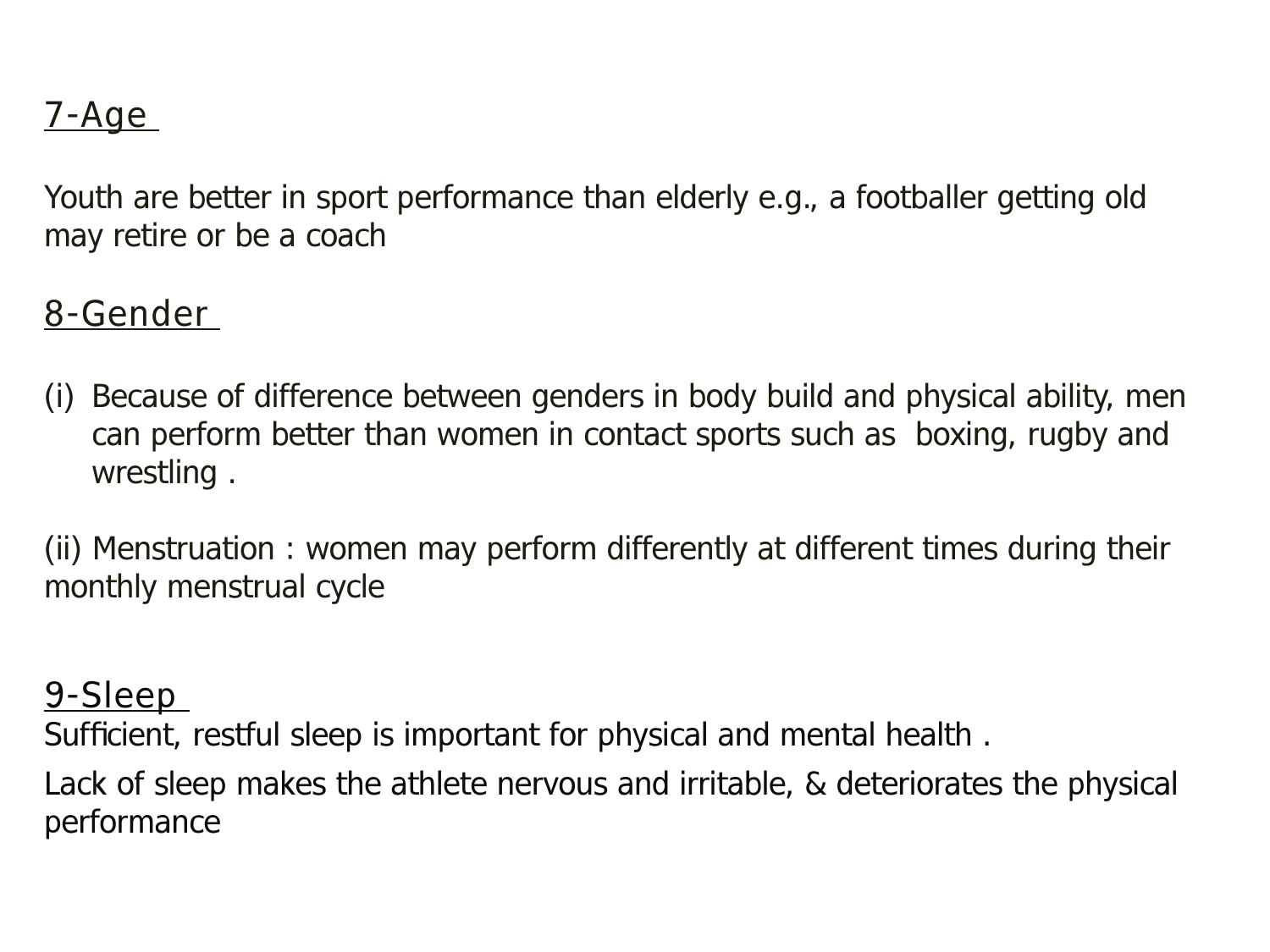

7-Age

Youth are better in sport performance than elderly e.g., a footballer getting old may retire or be a coach

8-Gender

Because of difference between genders in body build and physical ability, men can perform better than women in contact sports such as  boxing, rugby and wrestling .

(ii) Menstruation : women may perform differently at different times during their monthly menstrual cycle

9-Sleep
Sufficient, restful sleep is important for physical and mental health .
Lack of sleep makes the athlete nervous and irritable, & deteriorates the physical performance